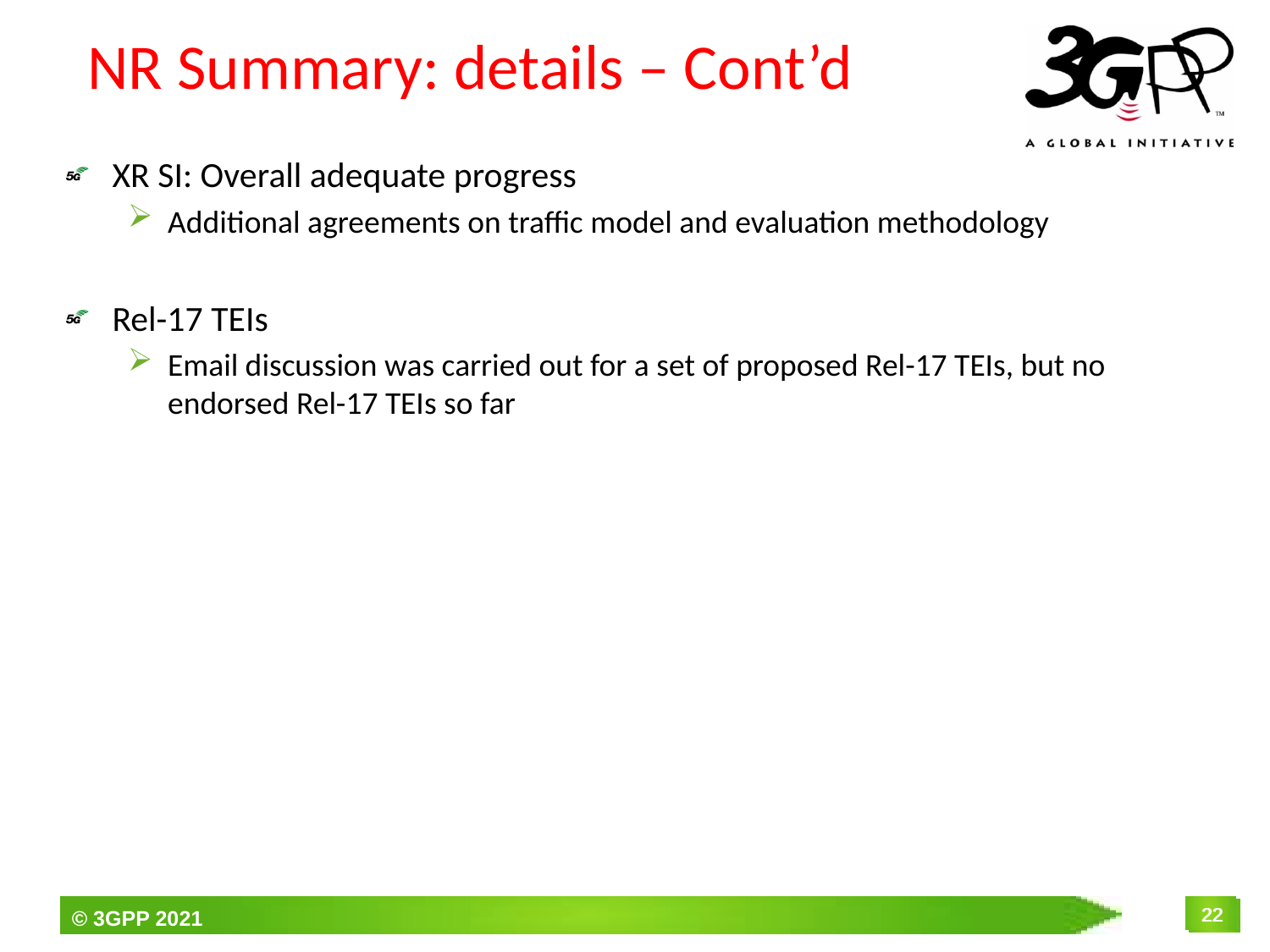

# NR Summary: details – Cont’d
XR SI: Overall adequate progress
Additional agreements on traffic model and evaluation methodology

Rel-17 TEIs
Email discussion was carried out for a set of proposed Rel-17 TEIs, but no endorsed Rel-17 TEIs so far

22